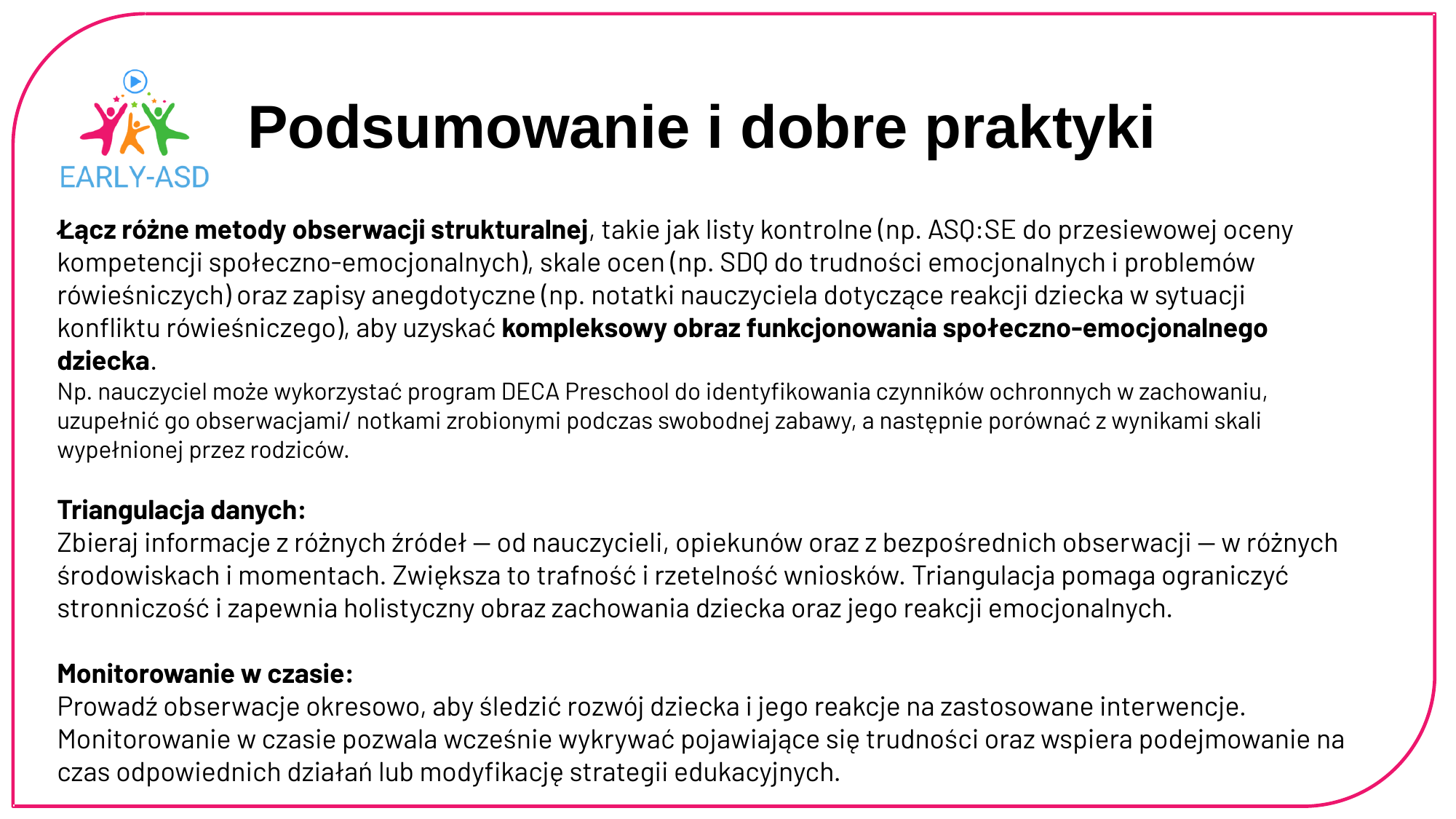

Podsumowanie i dobre praktyki

Łącz różne metody obserwacji strukturalnej, takie jak listy kontrolne (np. ASQ:SE do przesiewowej oceny kompetencji społeczno-emocjonalnych), skale ocen (np. SDQ do trudności emocjonalnych i problemów rówieśniczych) oraz zapisy anegdotyczne (np. notatki nauczyciela dotyczące reakcji dziecka w sytuacji konfliktu rówieśniczego), aby uzyskać kompleksowy obraz funkcjonowania społeczno-emocjonalnego dziecka.
Np. nauczyciel może wykorzystać program DECA Preschool do identyfikowania czynników ochronnych w zachowaniu, uzupełnić go obserwacjami/ notkami zrobionymi podczas swobodnej zabawy, a następnie porównać z wynikami skali wypełnionej przez rodziców.

Triangulacja danych:
Zbieraj informacje z różnych źródeł — od nauczycieli, opiekunów oraz z bezpośrednich obserwacji — w różnych środowiskach i momentach. Zwiększa to trafność i rzetelność wniosków. Triangulacja pomaga ograniczyć stronniczość i zapewnia holistyczny obraz zachowania dziecka oraz jego reakcji emocjonalnych.

Monitorowanie w czasie:
Prowadź obserwacje okresowo, aby śledzić rozwój dziecka i jego reakcje na zastosowane interwencje. Monitorowanie w czasie pozwala wcześnie wykrywać pojawiające się trudności oraz wspiera podejmowanie na czas odpowiednich działań lub modyfikację strategii edukacyjnych.